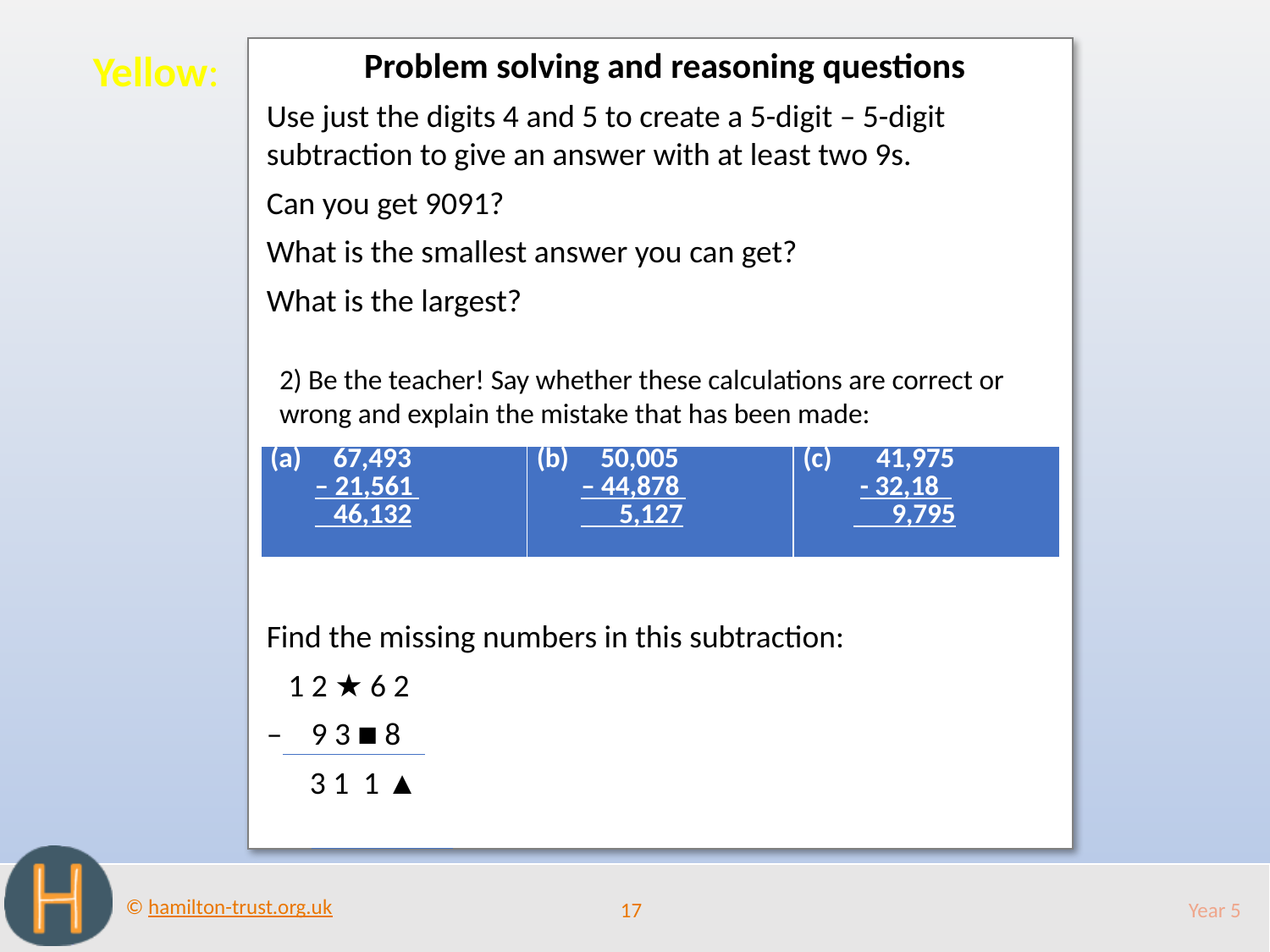

Yellow:
Problem solving and reasoning questions
Use just the digits 4 and 5 to create a 5-digit – 5-digit subtraction to give an answer with at least two 9s.
Can you get 9091?
What is the smallest answer you can get?
What is the largest?

Find the missing numbers in this subtraction:
   1 2 ★ 6 2
–    9 3 ◼ 8
      3 1  1 ▲

2) Be the teacher! Say whether these calculations are correct or wrong and explain the mistake that has been made:

| (a) 67,493 – 21,561 46,132 | (b) 50,005 – 44,878 5,127 | (c) 41,975 - 32,18 9,795 |
| --- | --- | --- |
17
Year 5